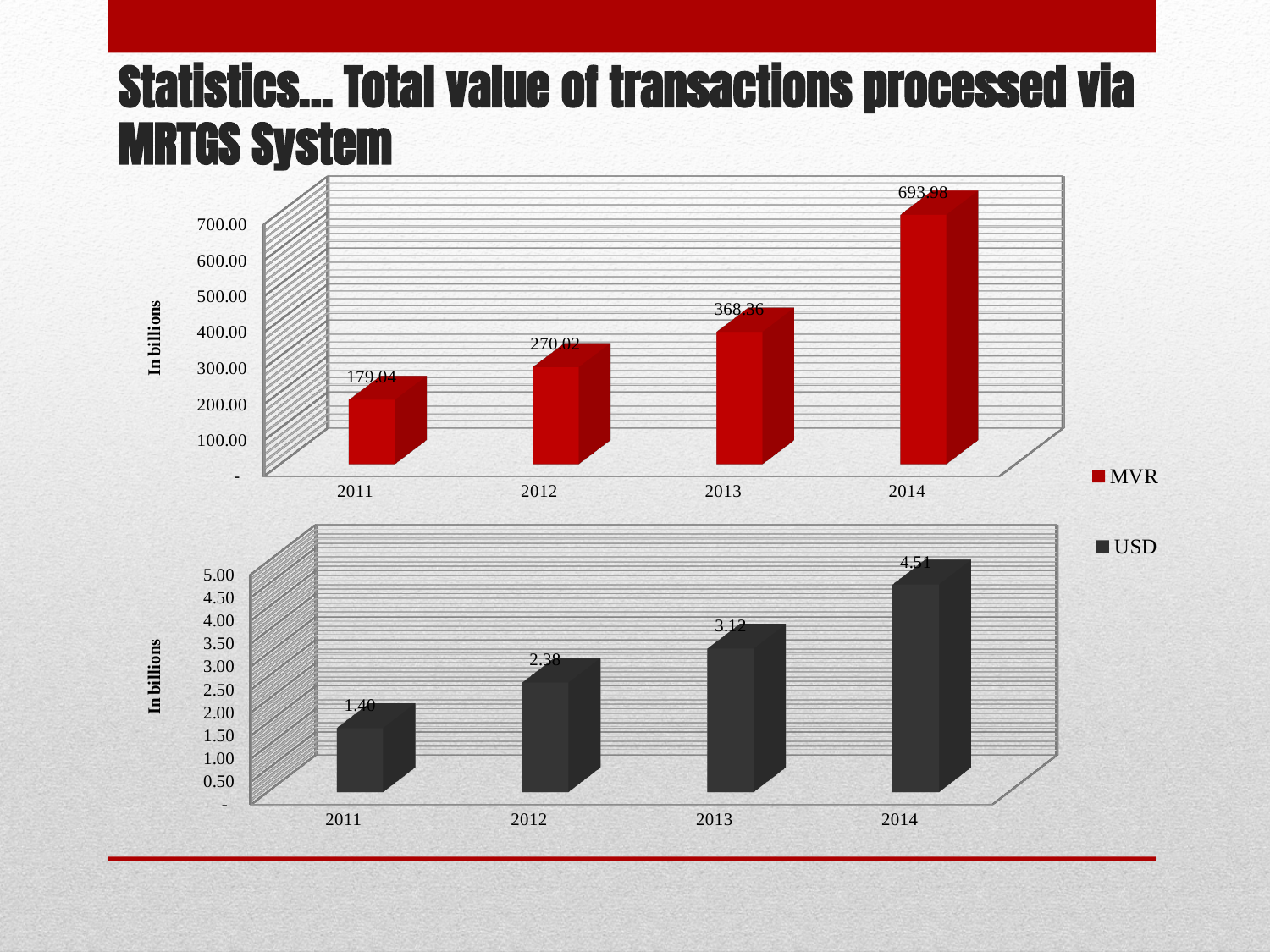

# Statistics… Total value of transactions processed via MRTGS System

[unsupported chart]

[unsupported chart]